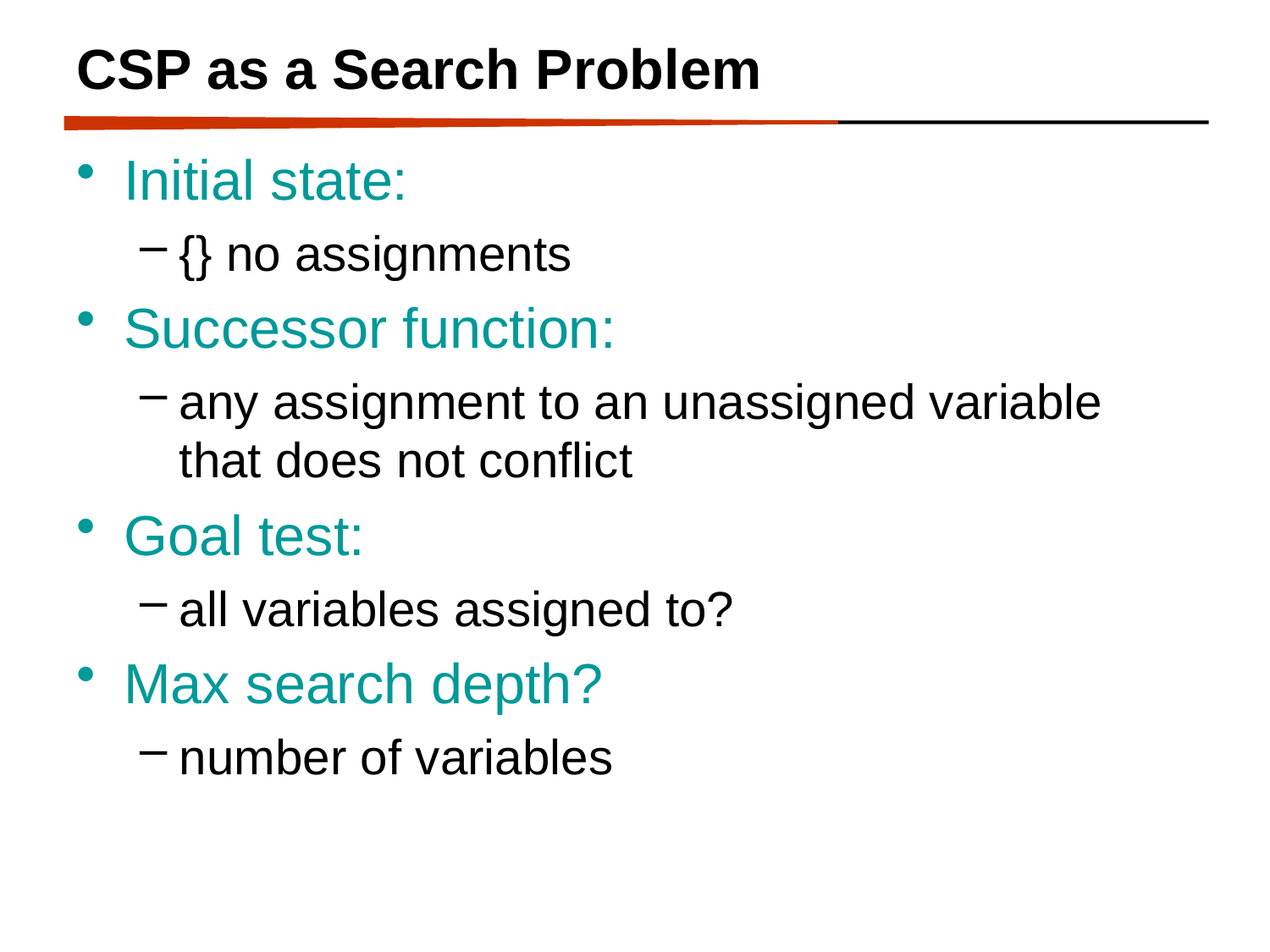

# CSP as a Search Problem
Initial state:
{} no assignments
Successor function:
any assignment to an unassigned variable that does not conflict
Goal test:
all variables assigned to?
Max search depth?
number of variables
empty assignment
Assign unassigned var v, value val s.t. no constraints are violated
assignment is complete
N/A